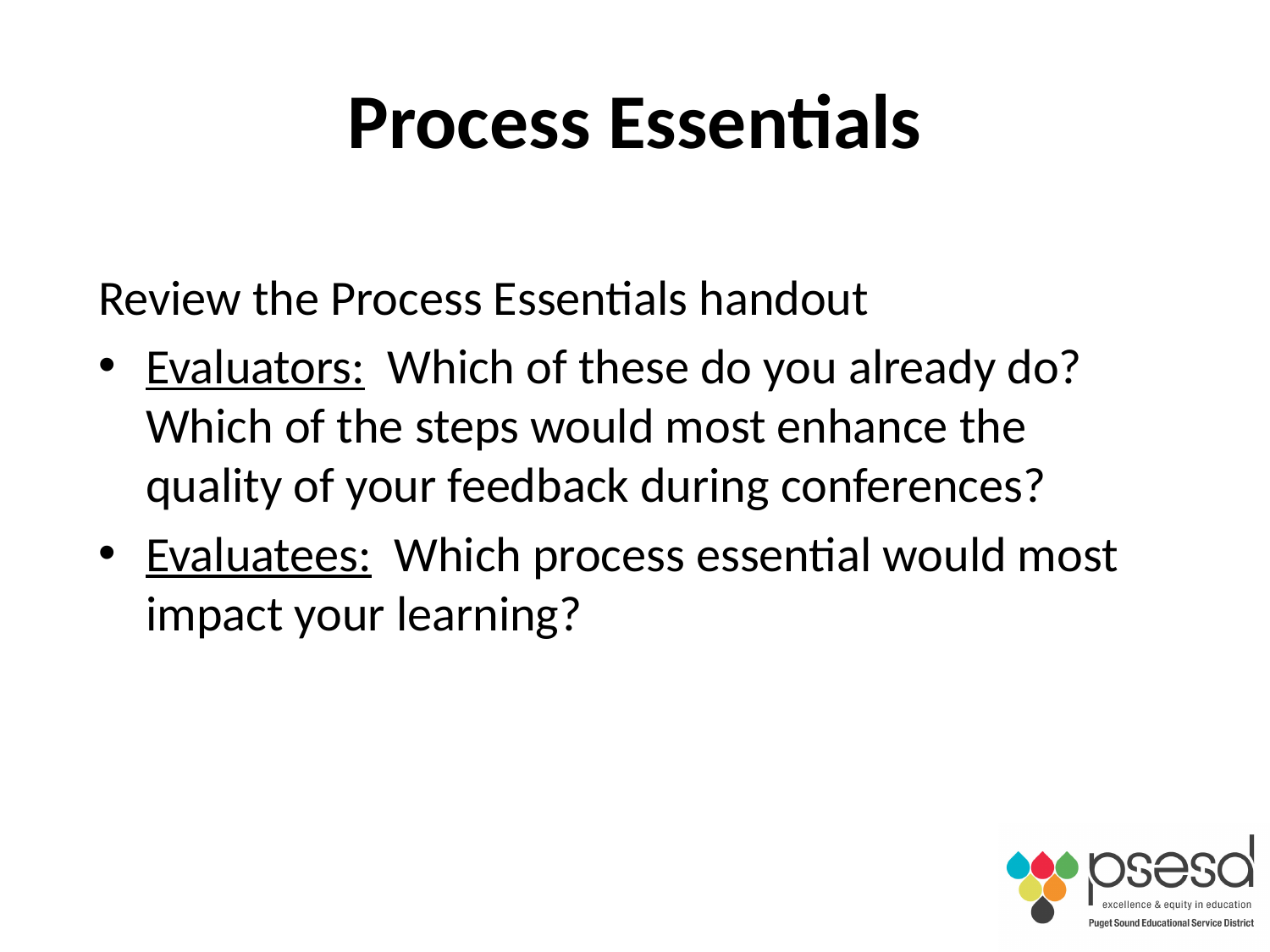

# Process Essentials
Review the Process Essentials handout
Evaluators:  Which of these do you already do?  Which of the steps would most enhance the quality of your feedback during conferences?
Evaluatees:  Which process essential would most impact your learning?